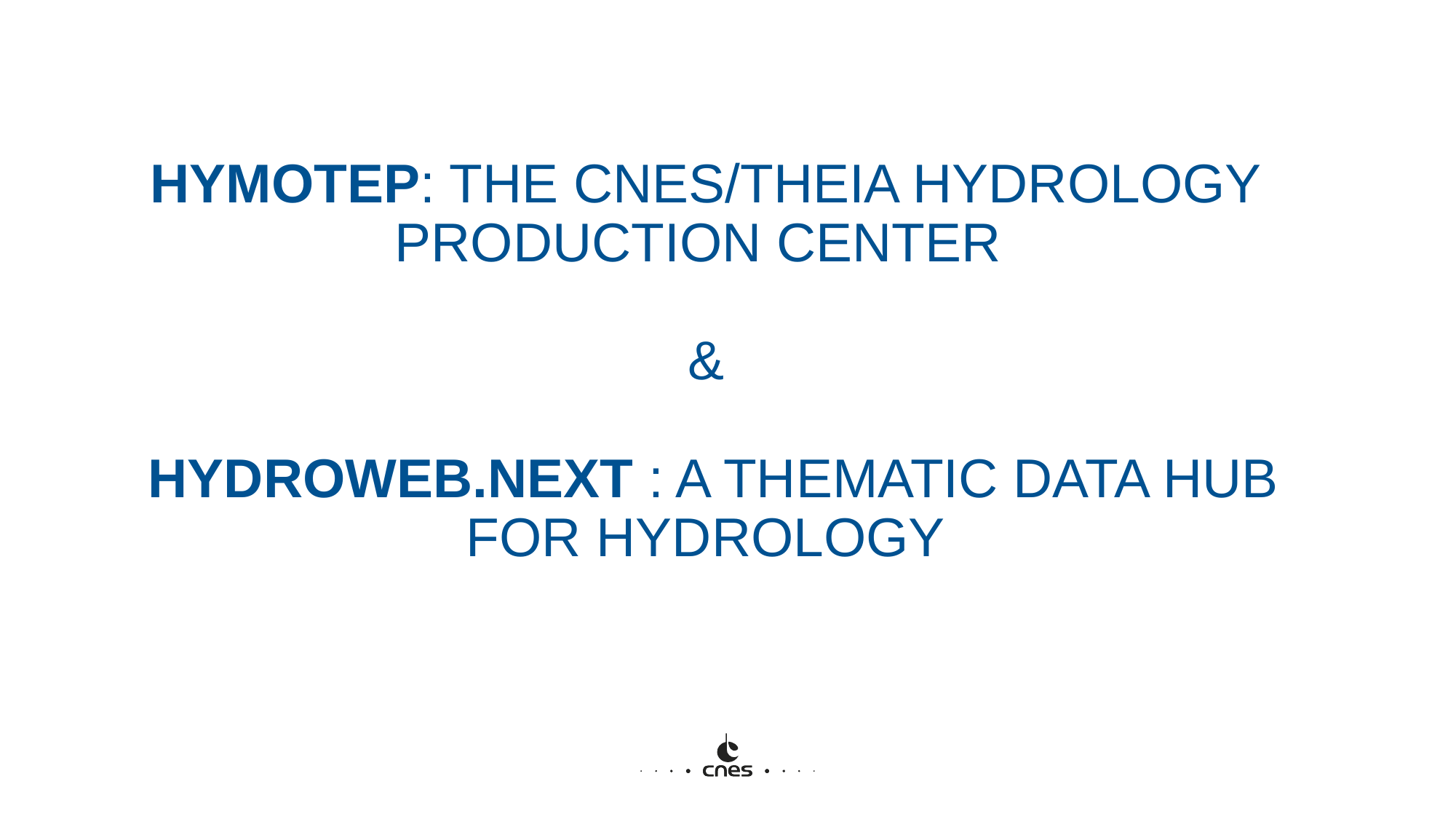

# Hymotep: the CNES/THEIA hydrology production center & hydroweb.next : a thematic data hub for hydrology